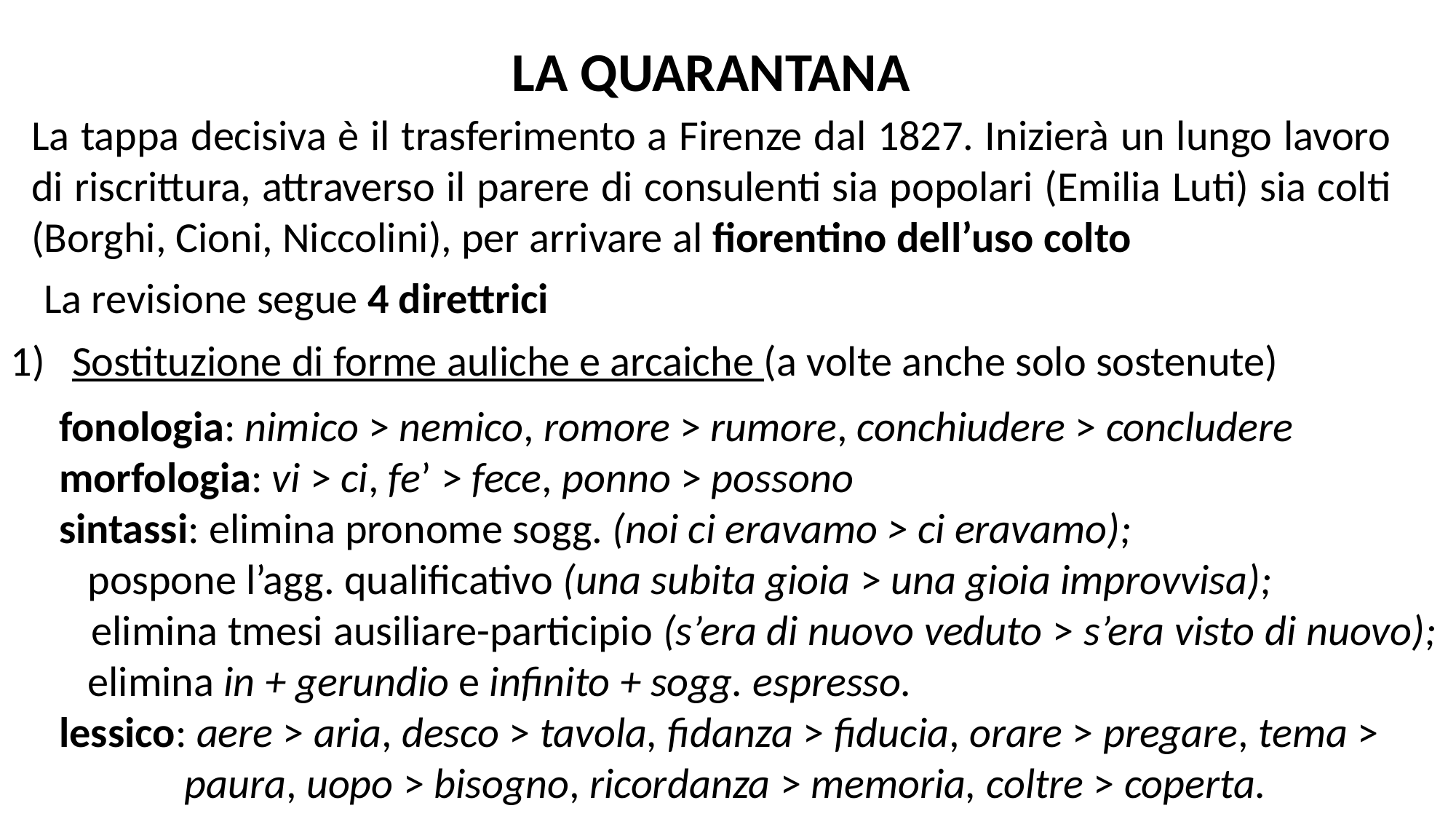

LA QUARANTANA
La tappa decisiva è il trasferimento a Firenze dal 1827. Inizierà un lungo lavoro di riscrittura, attraverso il parere di consulenti sia popolari (Emilia Luti) sia colti (Borghi, Cioni, Niccolini), per arrivare al fiorentino dell’uso colto
La revisione segue 4 direttrici
Sostituzione di forme auliche e arcaiche (a volte anche solo sostenute)

     fonologia: nimico > nemico, romore > rumore, conchiudere > concludere
     morfologia: vi > ci, fe’ > fece, ponno > possono
     sintassi: elimina pronome sogg. (noi ci eravamo > ci eravamo);
        pospone l’agg. qualificativo (una subita gioia > una gioia improvvisa);
        elimina tmesi ausiliare-participio (s’era di nuovo veduto > s’era visto di nuovo);
        elimina in + gerundio e infinito + sogg. espresso.
     lessico: aere > aria, desco > tavola, fidanza > fiducia, orare > pregare, tema >
                  paura, uopo > bisogno, ricordanza > memoria, coltre > coperta.